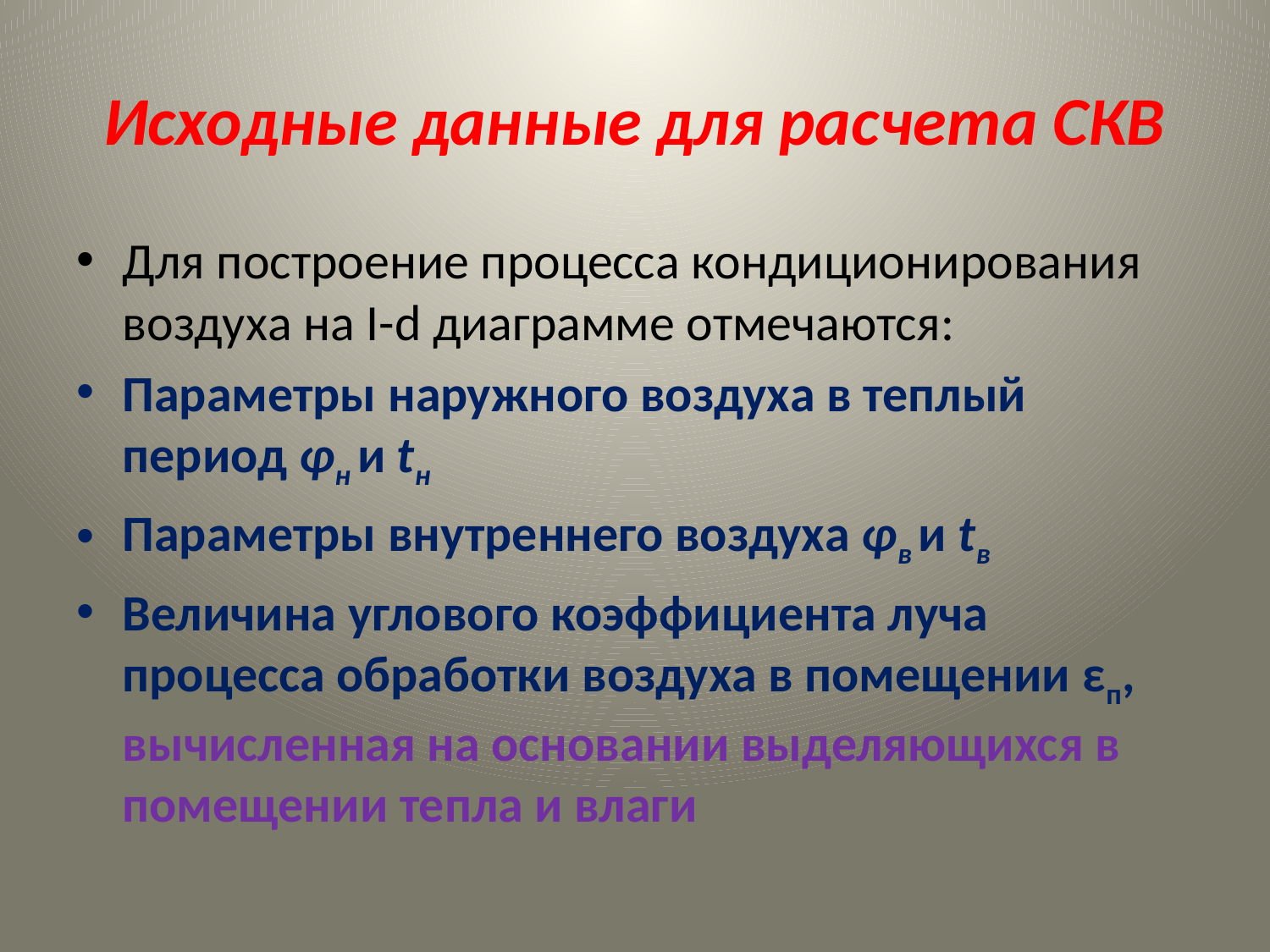

# Исходные данные для расчета СКВ
Для построение процесса кондиционирования воздуха на I-d диаграмме отмечаются:
Параметры наружного воздуха в теплый период φн и tн
Параметры внутреннего воздуха φв и tв
Величина углового коэффициента луча процесса обработки воздуха в помещении εп, вычисленная на основании выделяющихся в помещении тепла и влаги